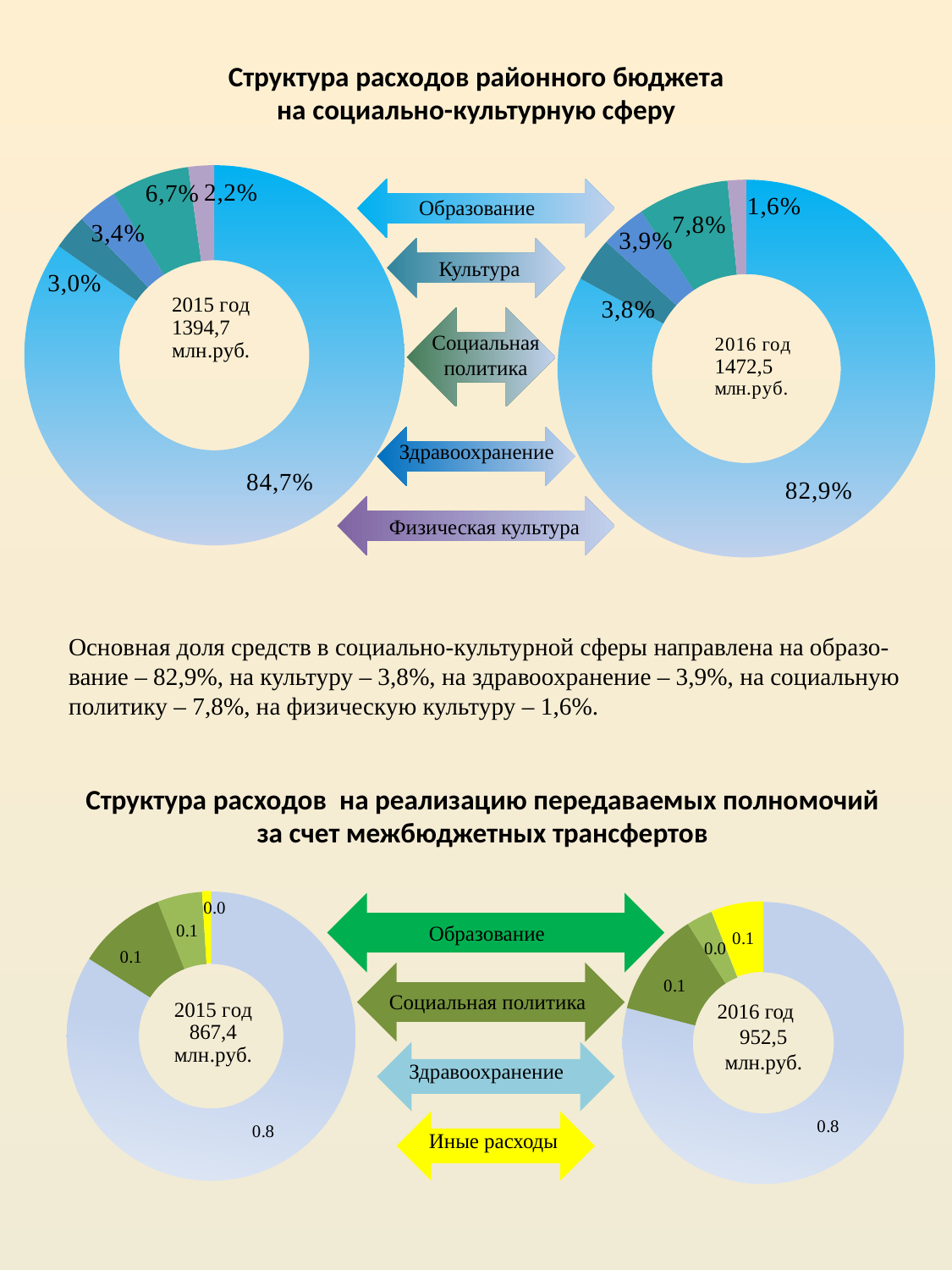

### Chart

| Category | Продажи |
|---|---|
| Образование | 84.9 |
| Культура | 3.0 |
| Здравоохранение | 3.4 |
| Социальная политика | 6.7 |
| Физическая культура | 2.2 |
# Структура расходов районного бюджета
на социально-культурную сферу

### Chart

| Category | Столбец1 |
|---|---|
| Образование | 82.9 |
| Культура | 3.8 |
| Здравоохранение | 3.9 |
| Социальная политика | 7.8 |
| Физическая культура | 1.6 |
Образование

Культура

Социальная политика

Здравоохранение

Физическая культура
Основная доля средств в социально-культурной сферы направлена на образо-вание – 82,9%, на культуру – 3,8%, на здравоохранение – 3,9%, на социальную политику – 7,8%, на физическую культуру – 1,6%.

### Chart

| Category | Продажи |
|---|---|
| Образование | 79.0 |
| Социальная политика | 12.0 |
| Иные | 3.0 |
| Здравоохранение | 6.0 |

### Chart

| Category | Продажи |
|---|---|
| Образование | 84.0 |
| Социальная политика | 10.0 |
| Иные | 5.0 |
| Здравоохранение | 1.0 |
Структура расходов  на реализацию передаваемых полномочий за счет межбюджетных трансфертов

Образование

Социальная политика
2016 год    952,5 млн.руб.

Здравоохранение

Иные расходы